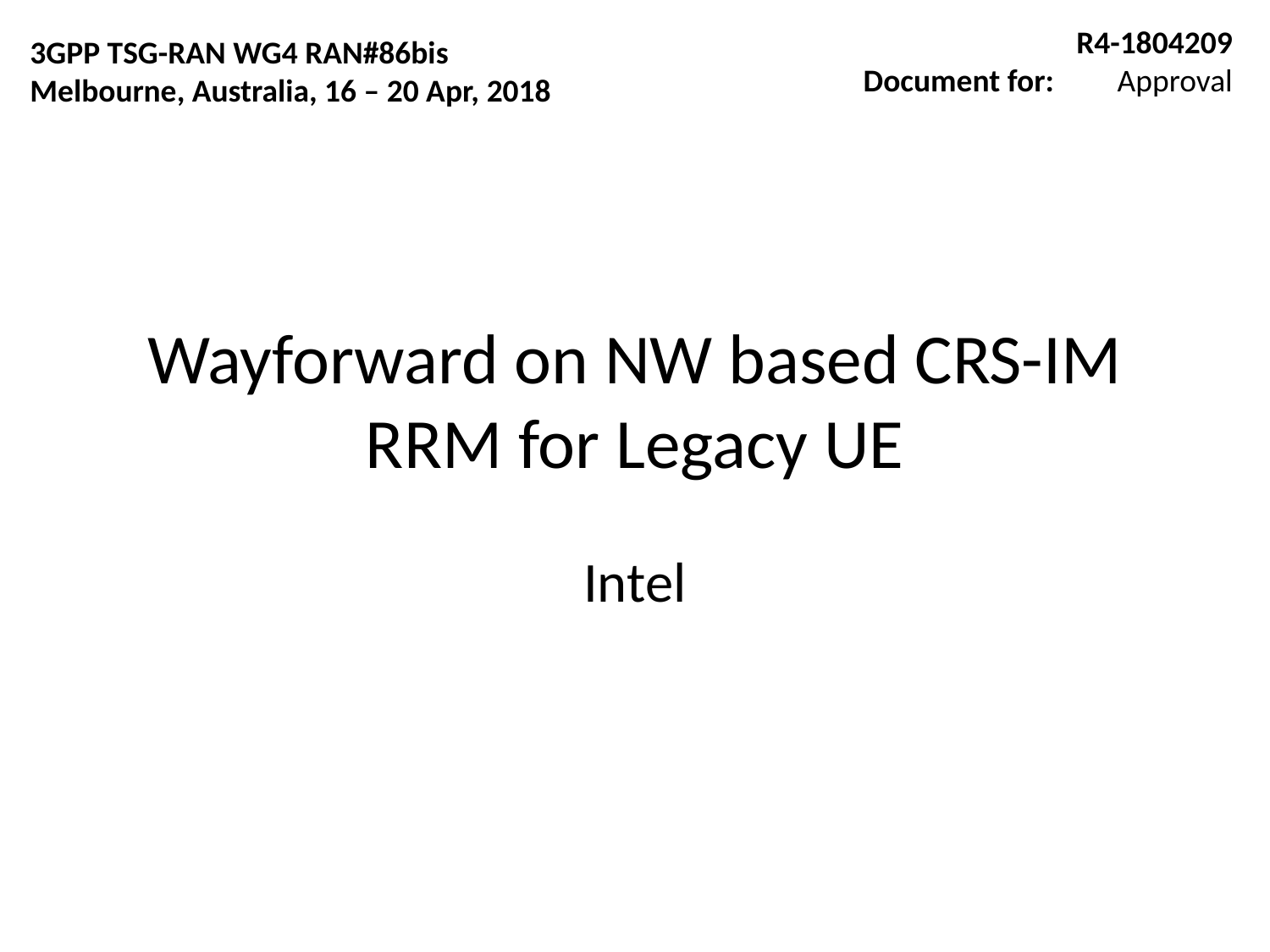

R4-1804209
Document for:	Approval
3GPP TSG-RAN WG4 RAN#86bis
Melbourne, Australia, 16 – 20 Apr, 2018
# Wayforward on NW based CRS-IM RRM for Legacy UE
Intel